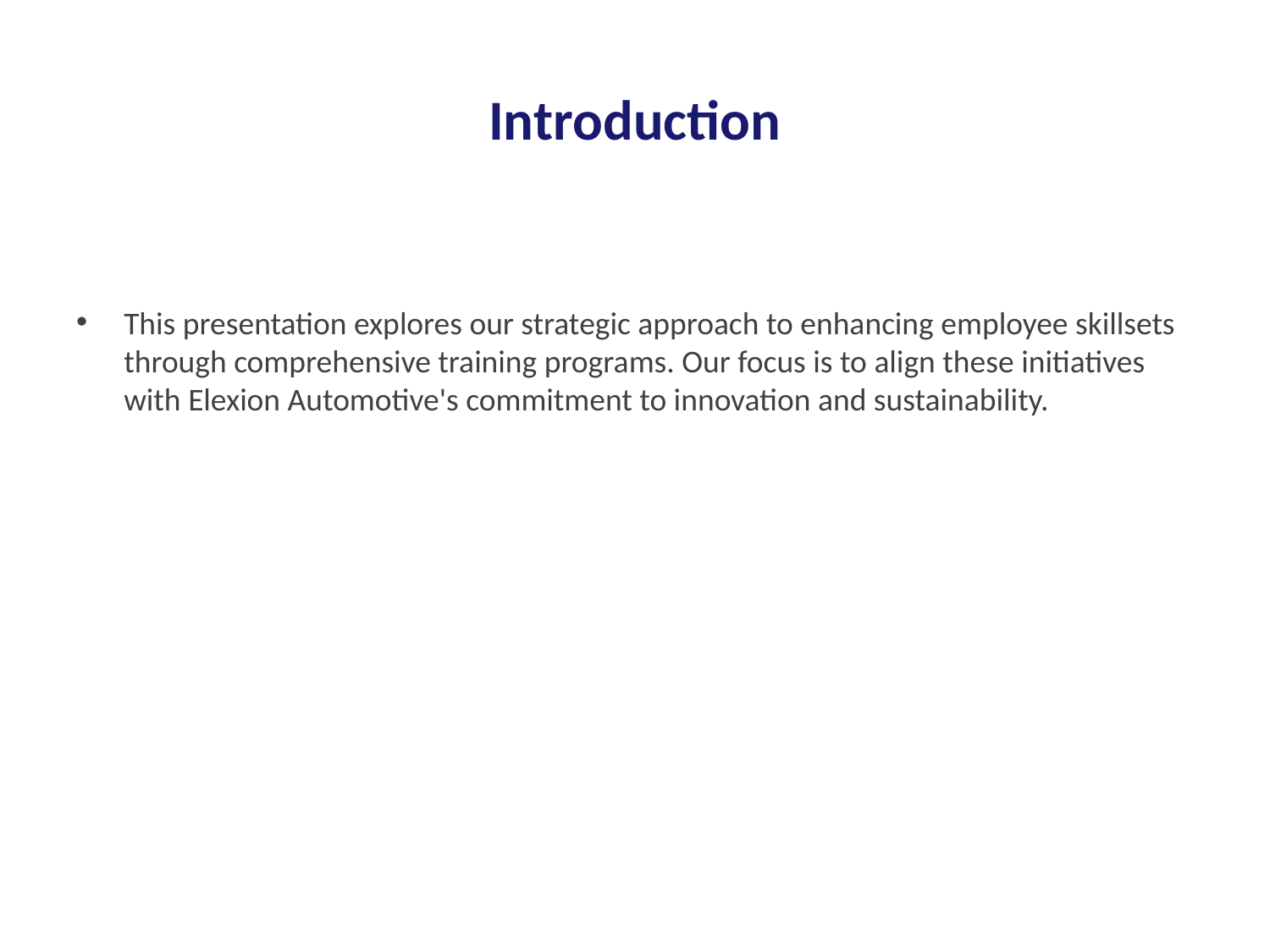

# Introduction

This presentation explores our strategic approach to enhancing employee skillsets through comprehensive training programs. Our focus is to align these initiatives with Elexion Automotive's commitment to innovation and sustainability.